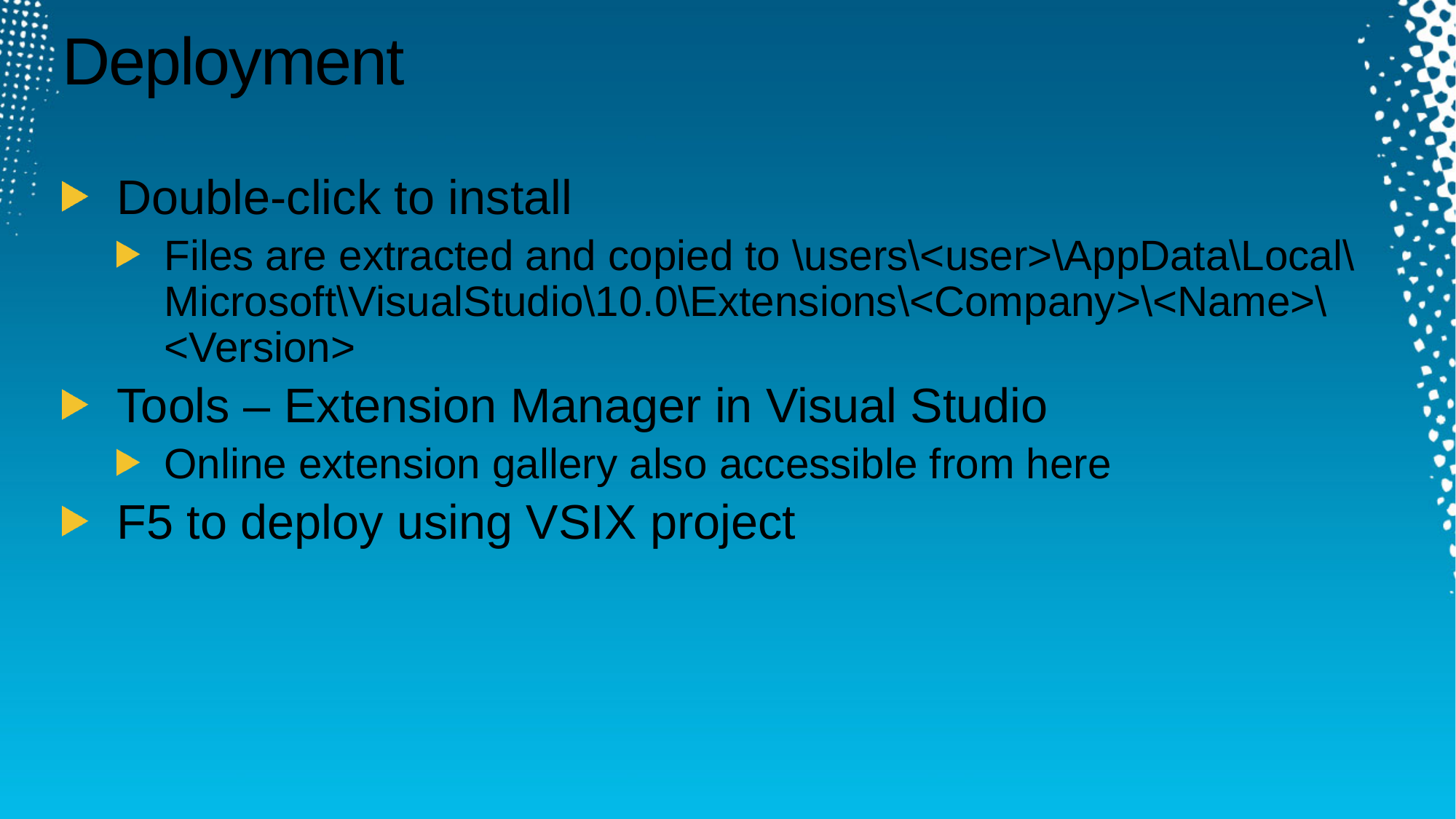

# Deployment
Double-click to install
Files are extracted and copied to \users\<user>\AppData\Local\Microsoft\VisualStudio\10.0\Extensions\<Company>\<Name>\<Version>
Tools – Extension Manager in Visual Studio
Online extension gallery also accessible from here
F5 to deploy using VSIX project